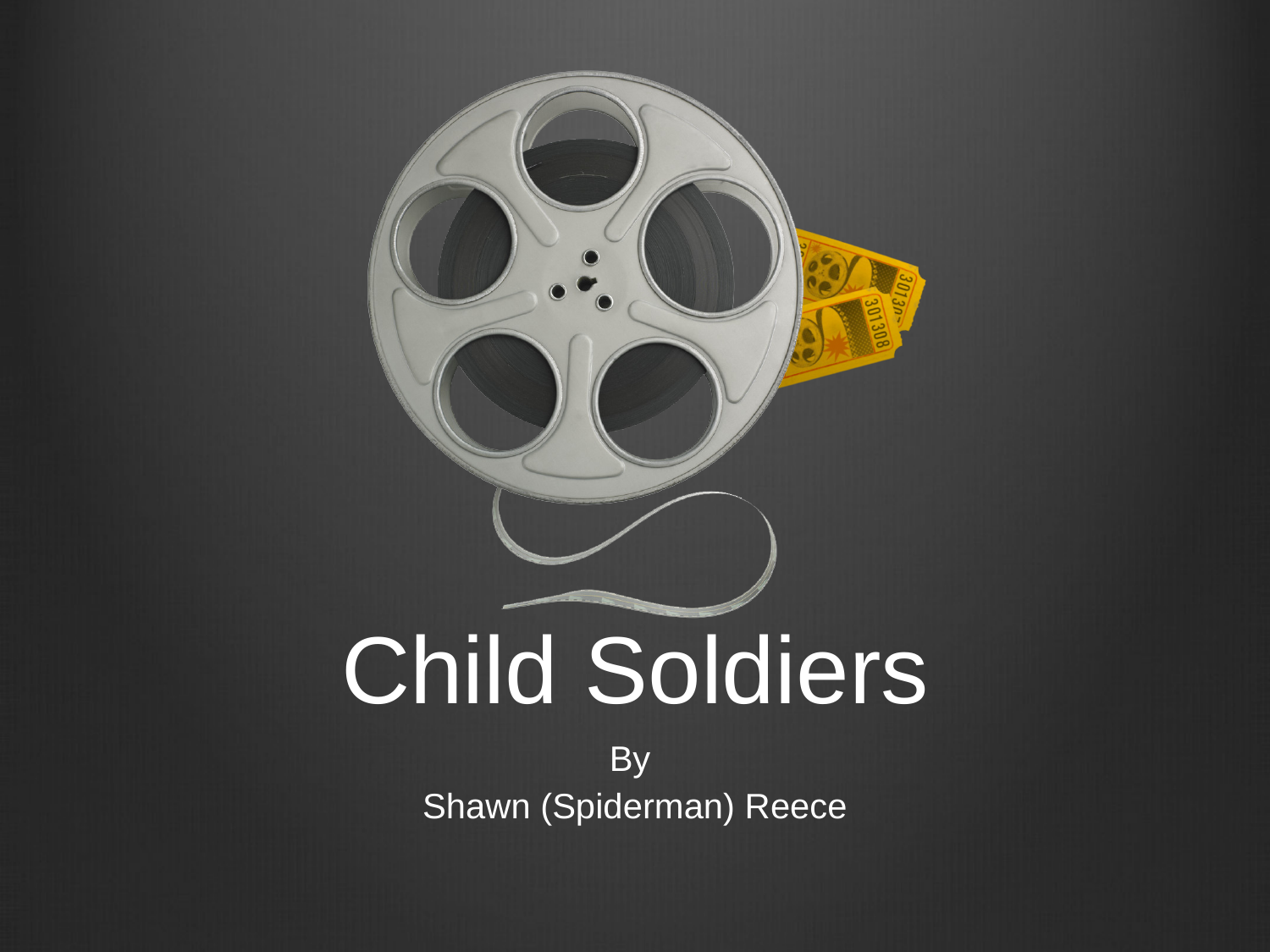

# Child Soldiers
By
Shawn (Spiderman) Reece